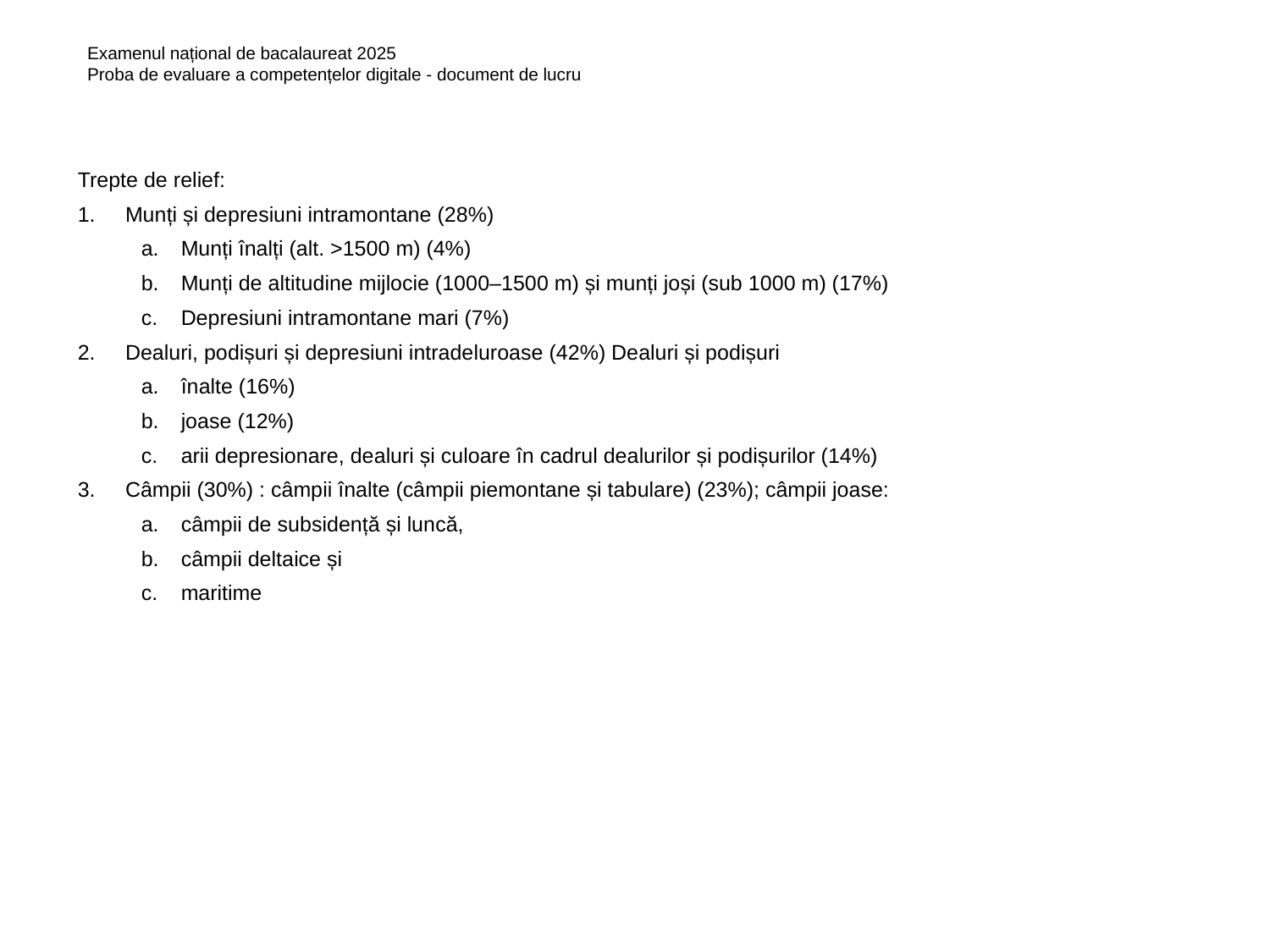

Examenul național de bacalaureat 2025
Proba de evaluare a competențelor digitale - document de lucru
Trepte de relief:
Munți și depresiuni intramontane (28%)
Munți înalți (alt. >1500 m) (4%)
Munți de altitudine mijlocie (1000–1500 m) și munți joși (sub 1000 m) (17%)
Depresiuni intramontane mari (7%)
Dealuri, podișuri și depresiuni intradeluroase (42%) Dealuri și podișuri
înalte (16%)
joase (12%)
arii depresionare, dealuri și culoare în cadrul dealurilor și podișurilor (14%)
Câmpii (30%) : câmpii înalte (câmpii piemontane și tabulare) (23%); câmpii joase:
câmpii de subsidență și luncă,
câmpii deltaice și
maritime